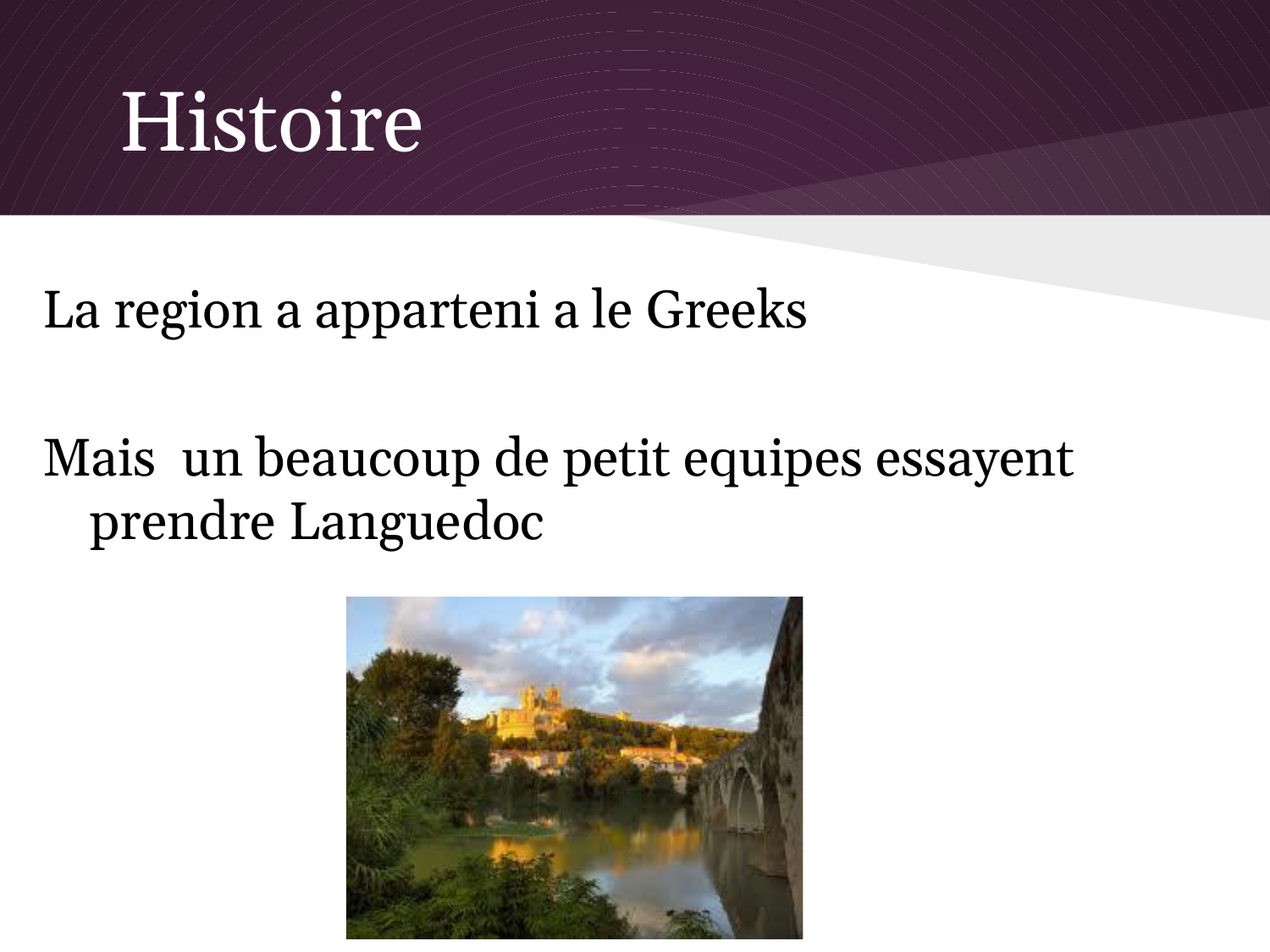

# Histoire
La region a apparteni a le Greeks

Mais  un beaucoup de petit equipes essayent prendre Languedoc